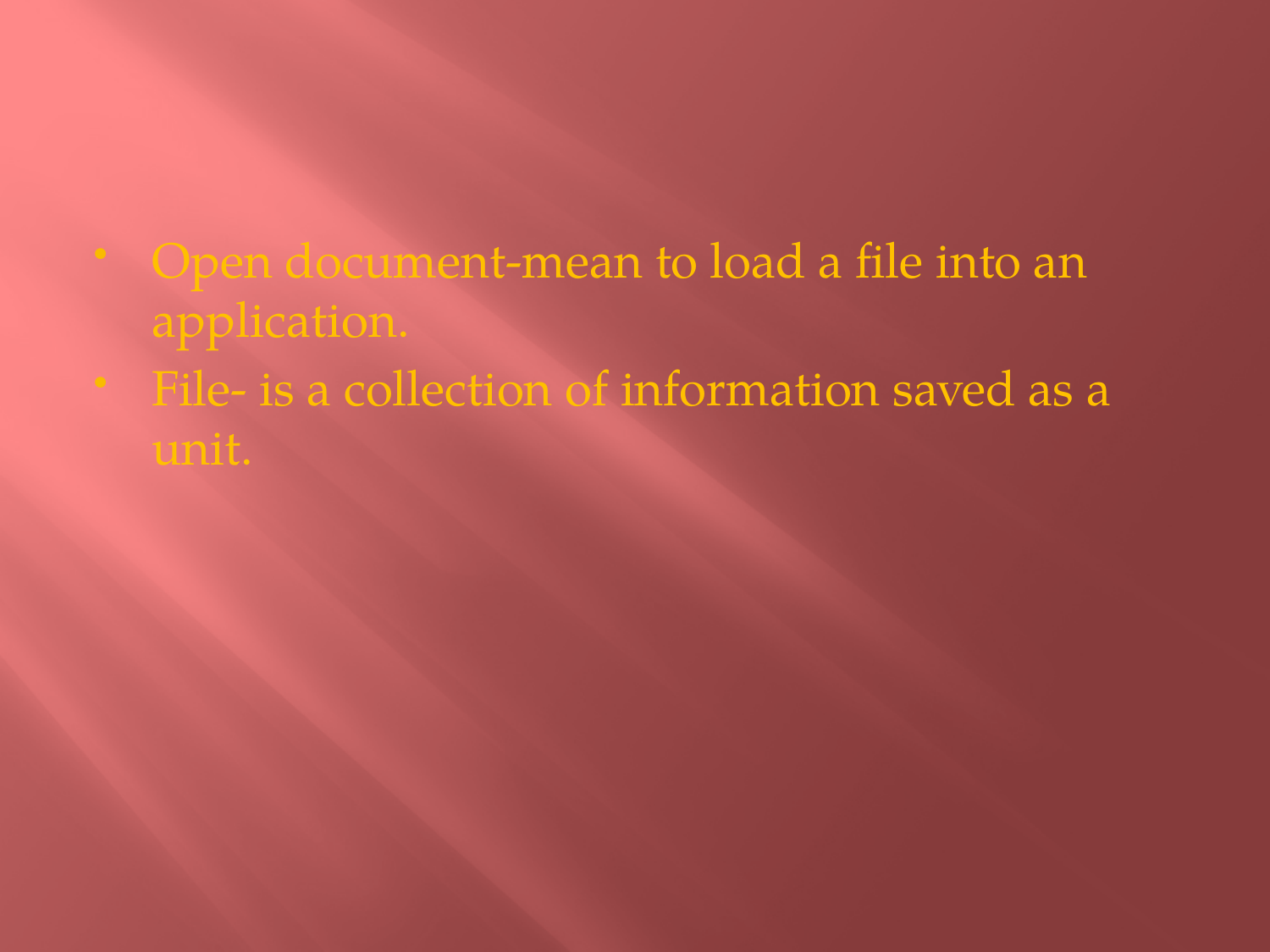

#
Open document-mean to load a file into an application.
File- is a collection of information saved as a unit.